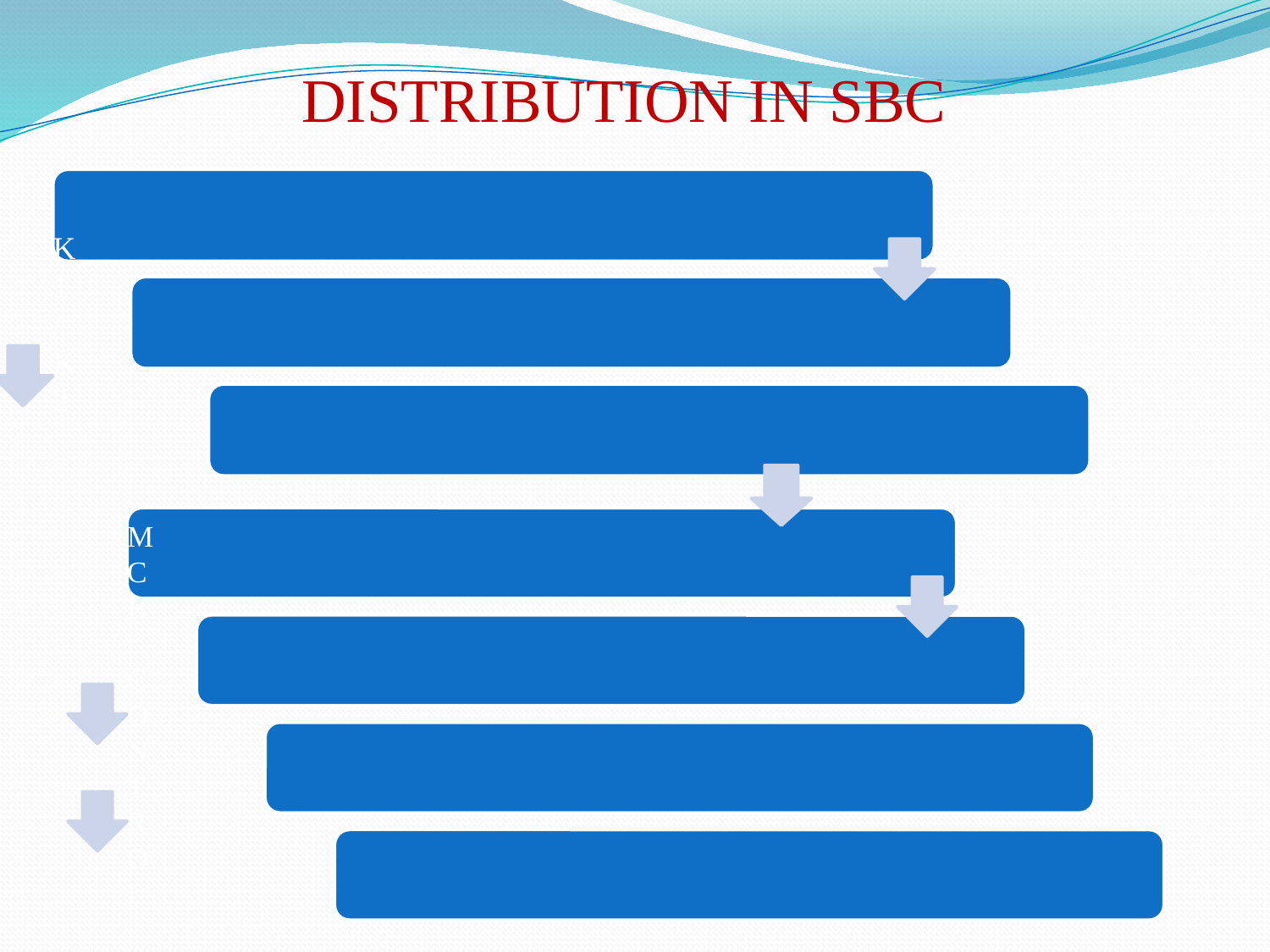

# DISTRIBUTION IN SBC
K1/K2

K44
MCB CONTROL